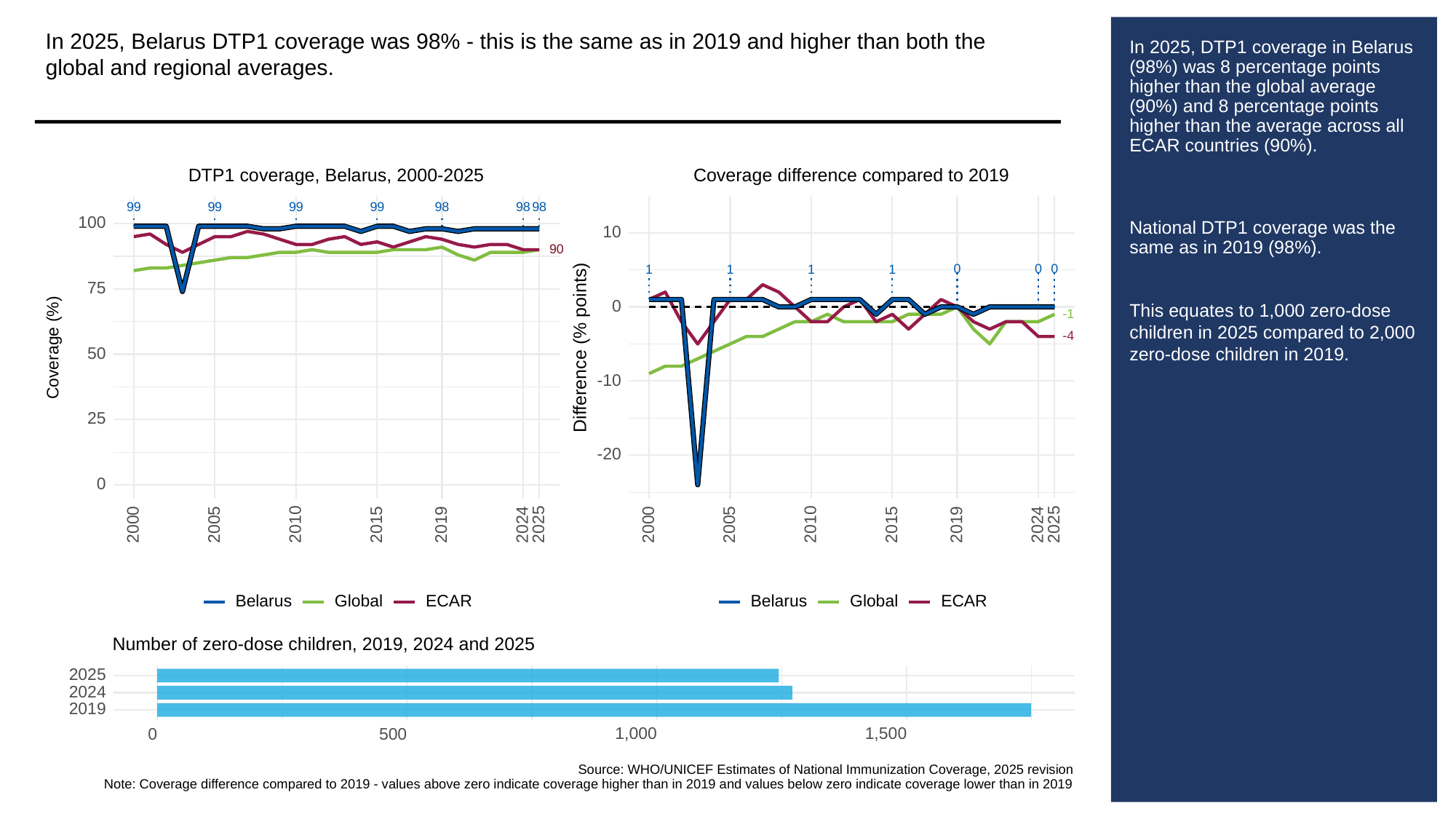

In 2025, Belarus DTP1 coverage was 98% - this is the same as in 2019 and higher than both the global and regional averages.
# In 2025, DTP1 coverage in Belarus (98%) was 8 percentage points higher than the global average (90%) and 8 percentage points higher than the average across all ECAR countries (90%).

National DTP1 coverage was the same as in 2019 (98%).

This equates to 1,000 zero-dose children in 2025 compared to 2,000 zero-dose children in 2019.

Coverage difference compared to 2019
DTP1 coverage, Belarus, 2000-2025

99
99
99
99
98
98
98
100

10

90
90

0
0
0
1
1
1
1

75

0

-1

-4
Difference (% points)
Coverage (%)

50

-10

25

-20

0

2000
2005
2010
2015
2019
2024
2025
2000
2005
2010
2015
2019
2024
2025
Global
ECAR
Global
ECAR
Belarus
Belarus

Number of zero-dose children, 2019, 2024 and 2025

2025

2024

2019

1,000
1,500
0
500
Source: WHO/UNICEF Estimates of National Immunization Coverage, 2025 revision
Note: Coverage difference compared to 2019 - values above zero indicate coverage higher than in 2019 and values below zero indicate coverage lower than in 2019